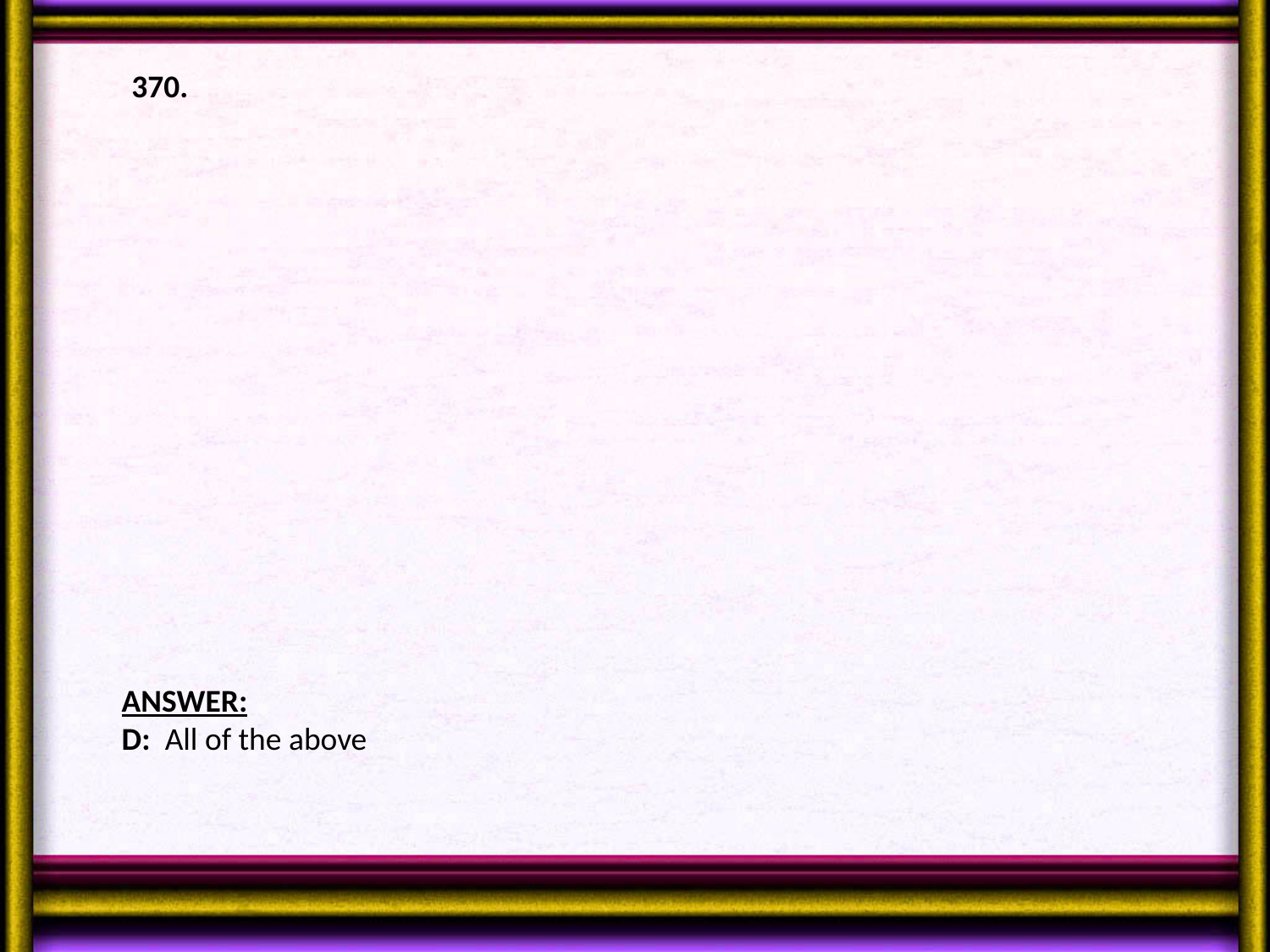

370.
ANSWER:
D:  All of the above